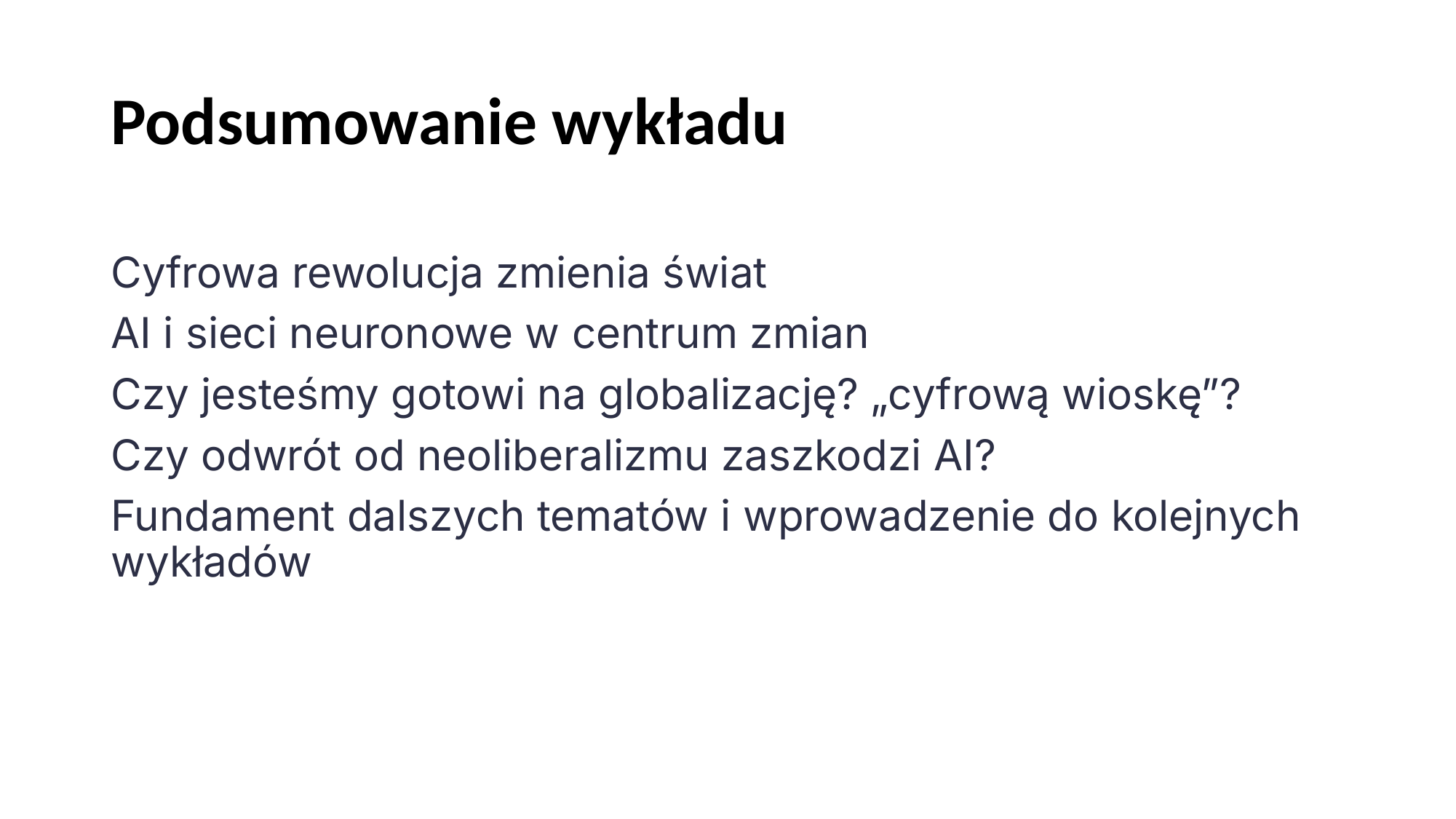

# Podsumowanie wykładu
Cyfrowa rewolucja zmienia świat
AI i sieci neuronowe w centrum zmian
Czy jesteśmy gotowi na globalizację? „cyfrową wioskę”?
Czy odwrót od neoliberalizmu zaszkodzi AI?
Fundament dalszych tematów i wprowadzenie do kolejnych wykładów